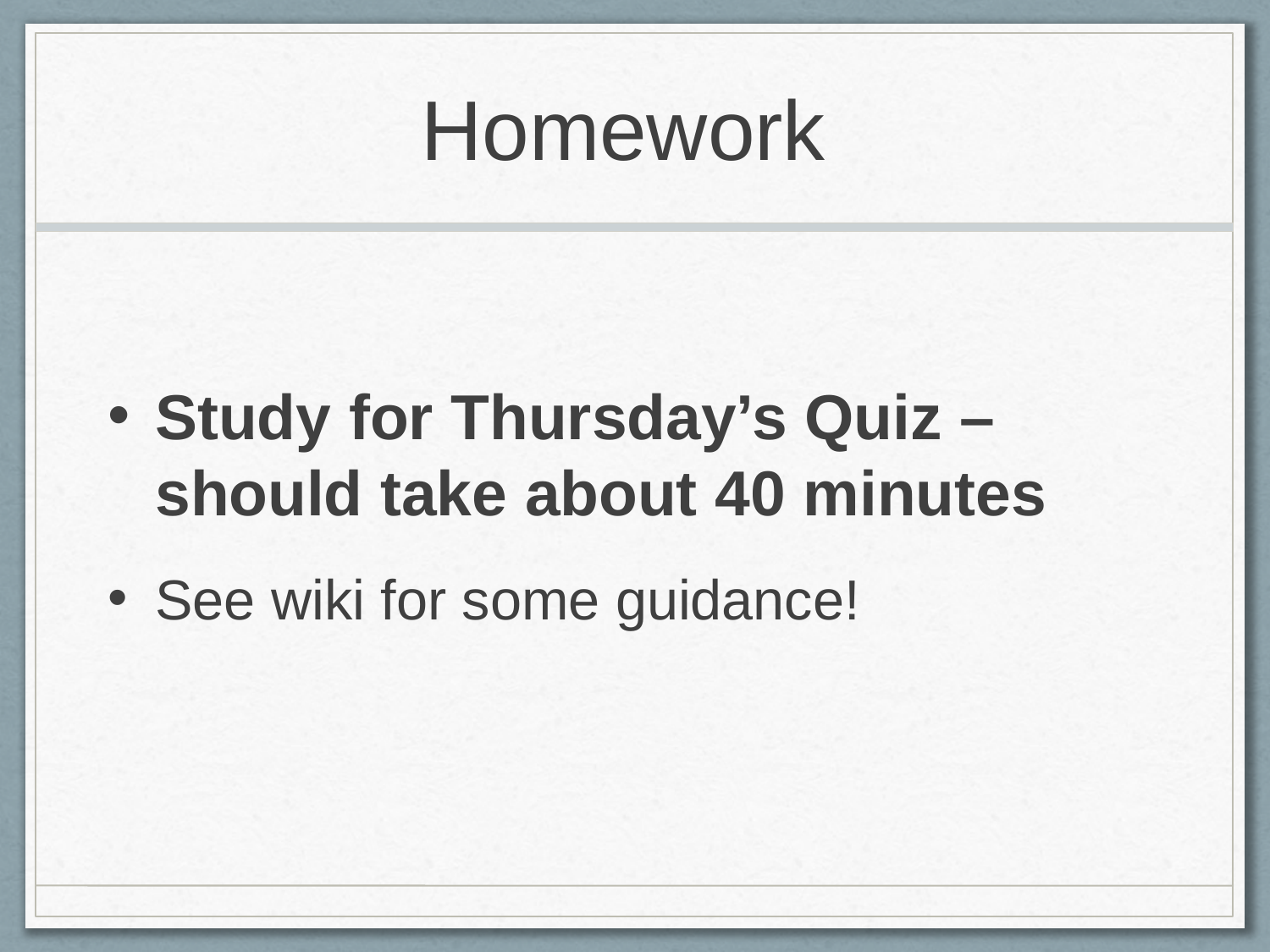

# Homework
Study for Thursday’s Quiz – should take about 40 minutes
See wiki for some guidance!